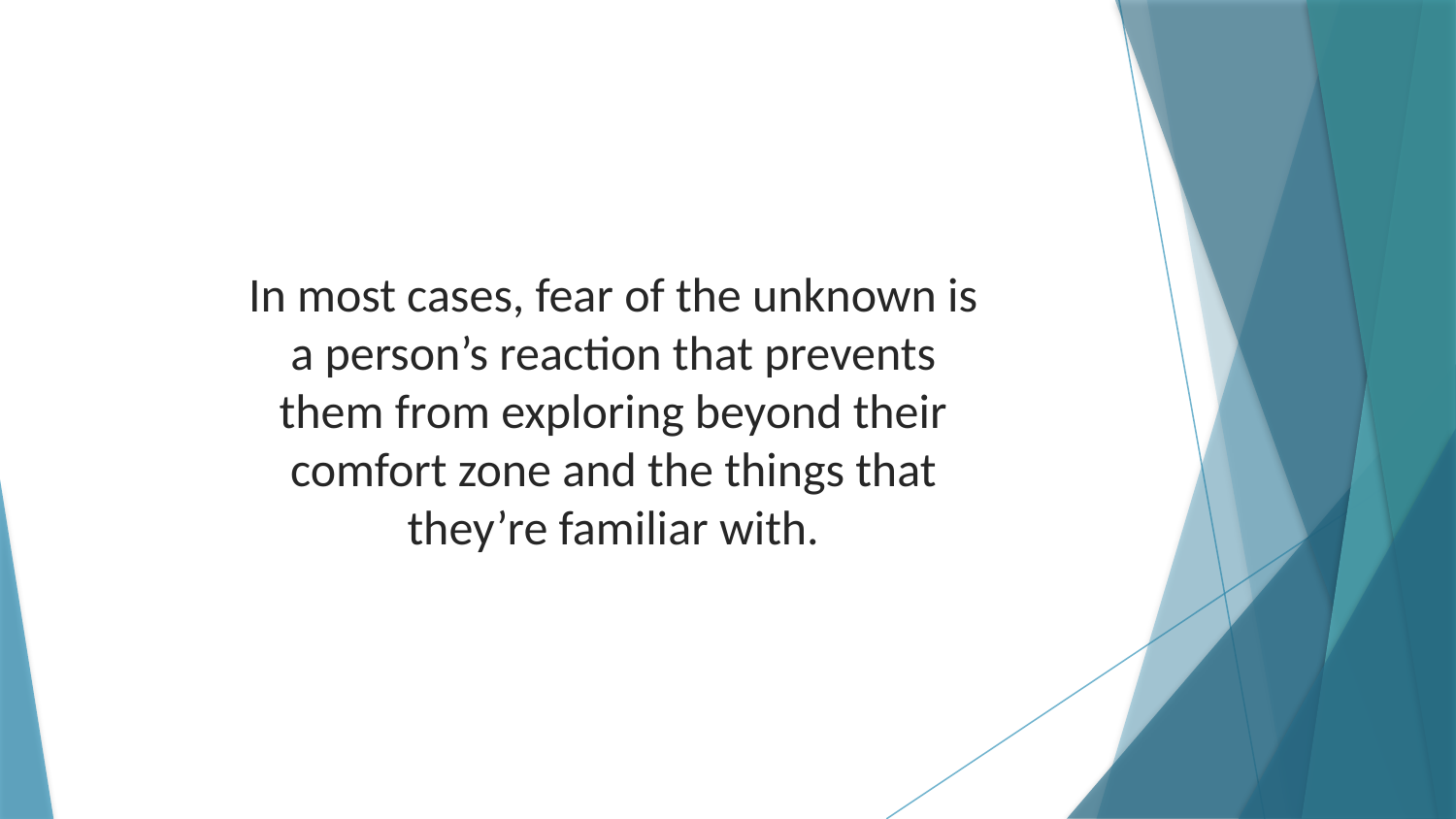

In most cases, fear of the unknown is a person’s reaction that prevents them from exploring beyond their comfort zone and the things that they’re familiar with.